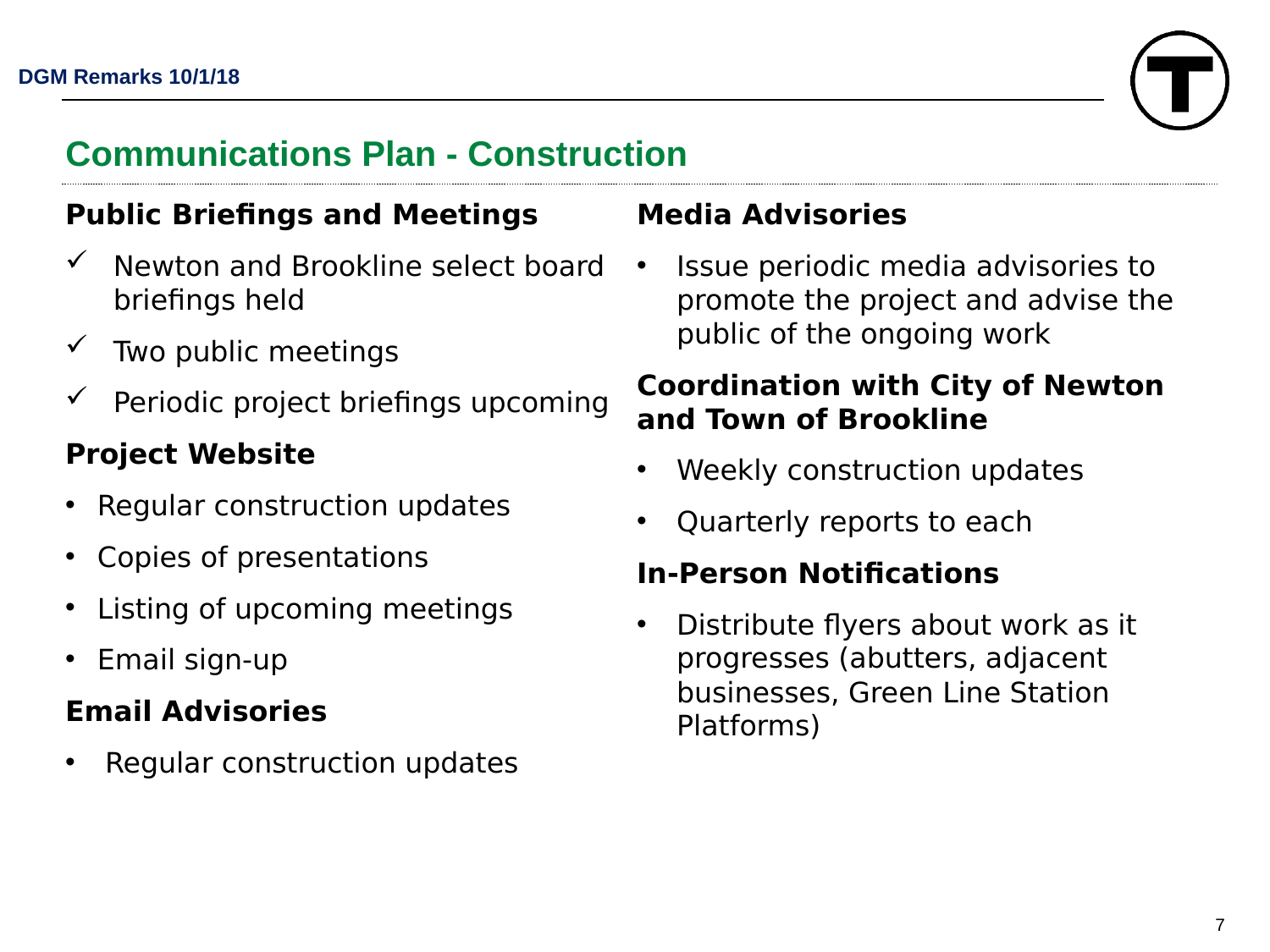

DGM Remarks 10/1/18
# Communications Plan - Construction
Public Briefings and Meetings
Newton and Brookline select board briefings held
Two public meetings
Periodic project briefings upcoming
Project Website
Regular construction updates
Copies of presentations
Listing of upcoming meetings
Email sign-up
Email Advisories
Regular construction updates

Media Advisories
Issue periodic media advisories to promote the project and advise the public of the ongoing work
Coordination with City of Newton and Town of Brookline
Weekly construction updates
Quarterly reports to each
In-Person Notifications
Distribute flyers about work as it progresses (abutters, adjacent businesses, Green Line Station Platforms)